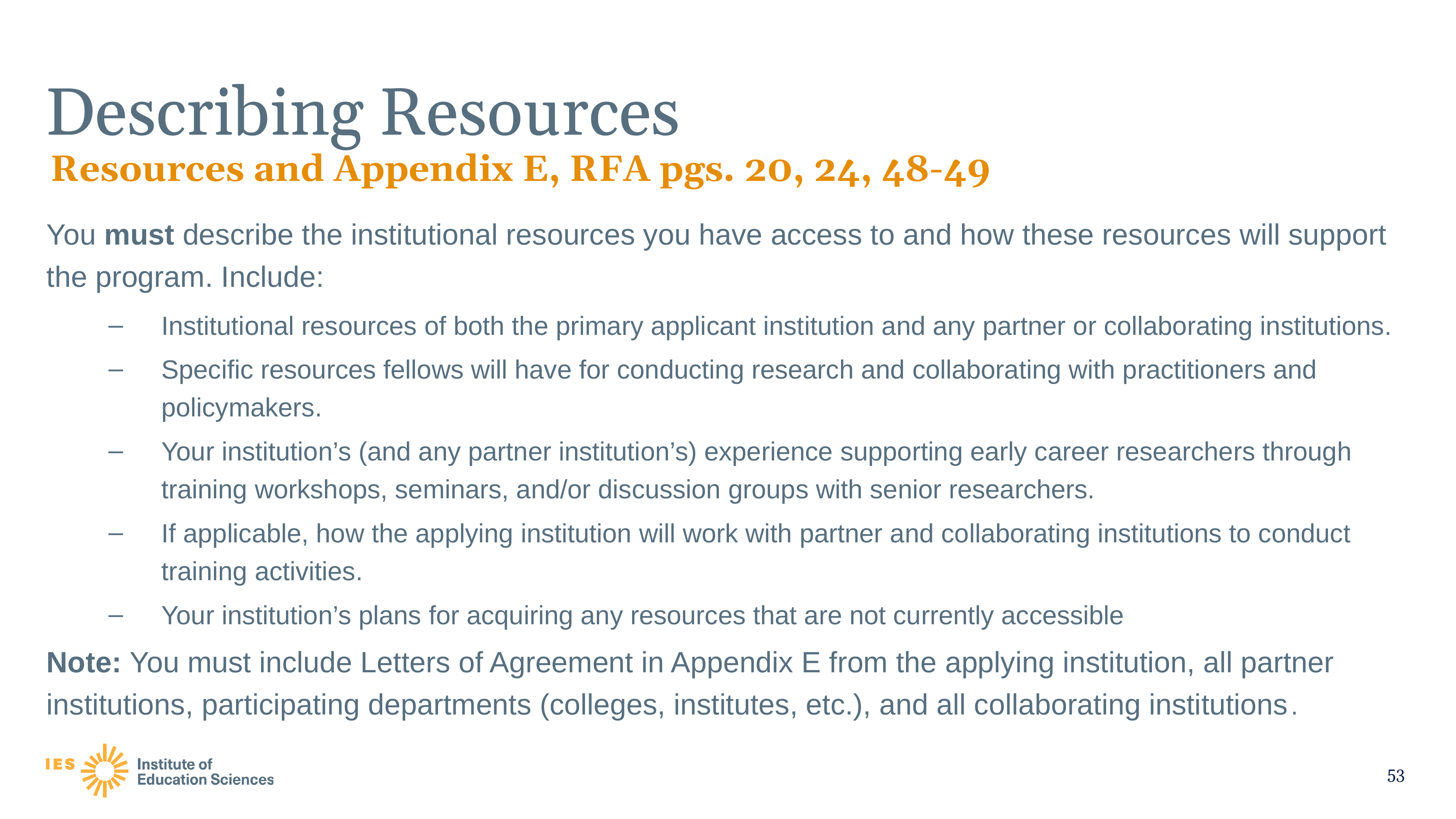

# Describing Resources
Resources and Appendix E, RFA pgs. 20, 24, 48-49
You must describe the institutional resources you have access to and how these resources will support the program. Include:
Institutional resources of both the primary applicant institution and any partner or collaborating institutions.
Specific resources fellows will have for conducting research and collaborating with practitioners and policymakers.
Your institution’s (and any partner institution’s) experience supporting early career researchers through training workshops, seminars, and/or discussion groups with senior researchers.
If applicable, how the applying institution will work with partner and collaborating institutions to conduct training activities.
Your institution’s plans for acquiring any resources that are not currently accessible
Note: You must include Letters of Agreement in Appendix E from the applying institution, all partner institutions, participating departments (colleges, institutes, etc.), and all collaborating institutions.

53